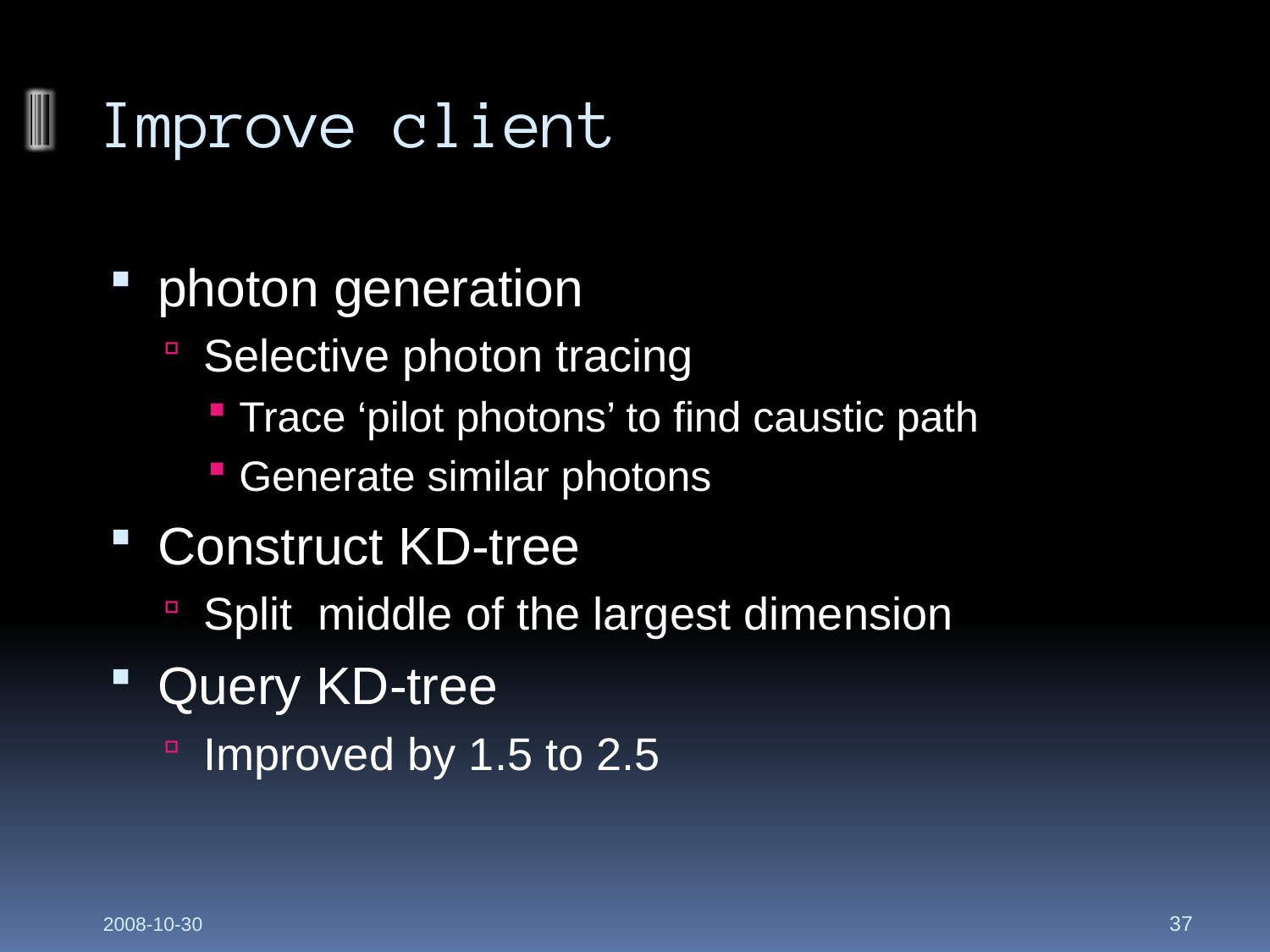

# Improve client
photon generation
Selective photon tracing
Trace ‘pilot photons’ to find caustic path
Generate similar photons
Construct KD-tree
Split  middle of the largest dimension
Query KD-tree
Improved by 1.5 to 2.5
2008-10-30
37